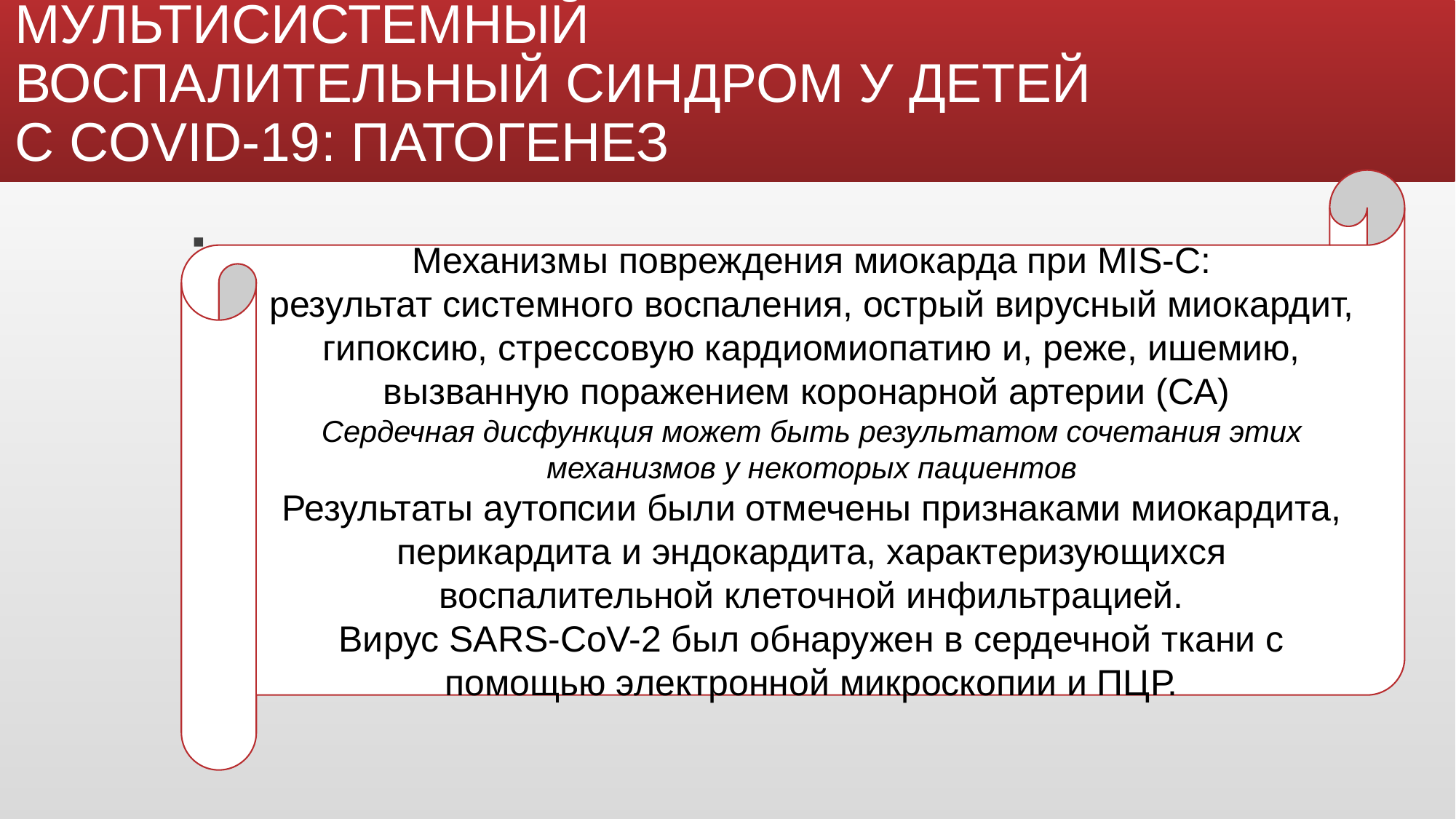

# МУЛЬТИСИСТЕМНЫЙ ВОСПАЛИТЕЛЬНЫЙ СИНДРОМ У ДЕТЕЙ С COVID-19: ПАТОГЕНЕЗ
Механизмы повреждения миокарда при MIS-C:
результат системного воспаления, острый вирусный миокардит, гипоксию, стрессовую кардиомиопатию и, реже, ишемию, вызванную поражением коронарной артерии (СА)
Сердечная дисфункция может быть результатом сочетания этих механизмов у некоторых пациентов
Результаты аутопсии были отмечены признаками миокардита, перикардита и эндокардита, характеризующихся воспалительной клеточной инфильтрацией.
Вирус SARS-CoV-2 был обнаружен в сердечной ткани с помощью электронной микроскопии и ПЦР.